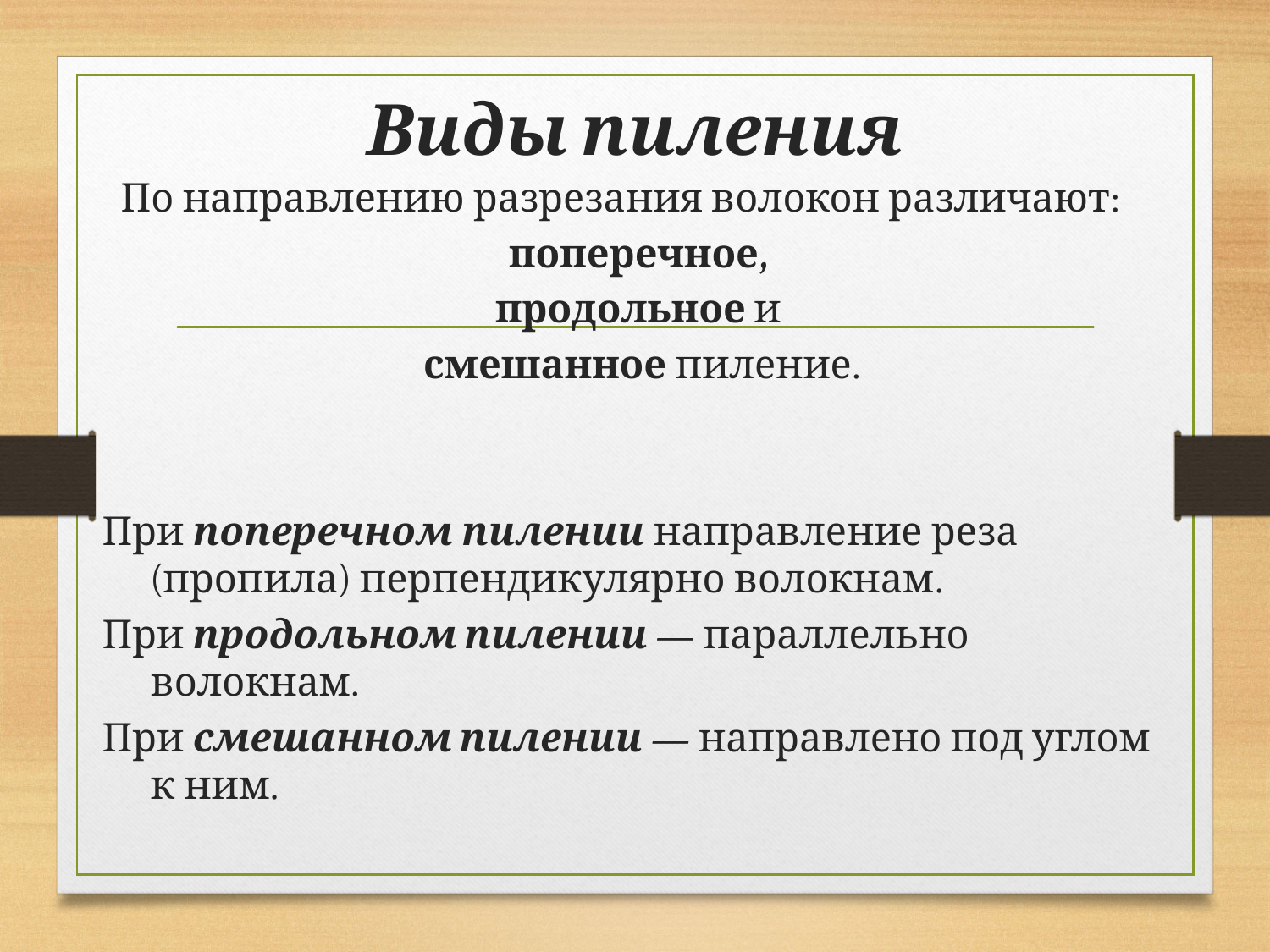

# Виды пиления
    По направлению разрезания волокон различают:
поперечное,
продольное и
смешанное пиление.

При поперечном пилении направление реза (пропила) перпендикулярно волокнам.
При продольном пилении — параллельно волокнам.
При смешанном пилении — направлено под углом к ним.